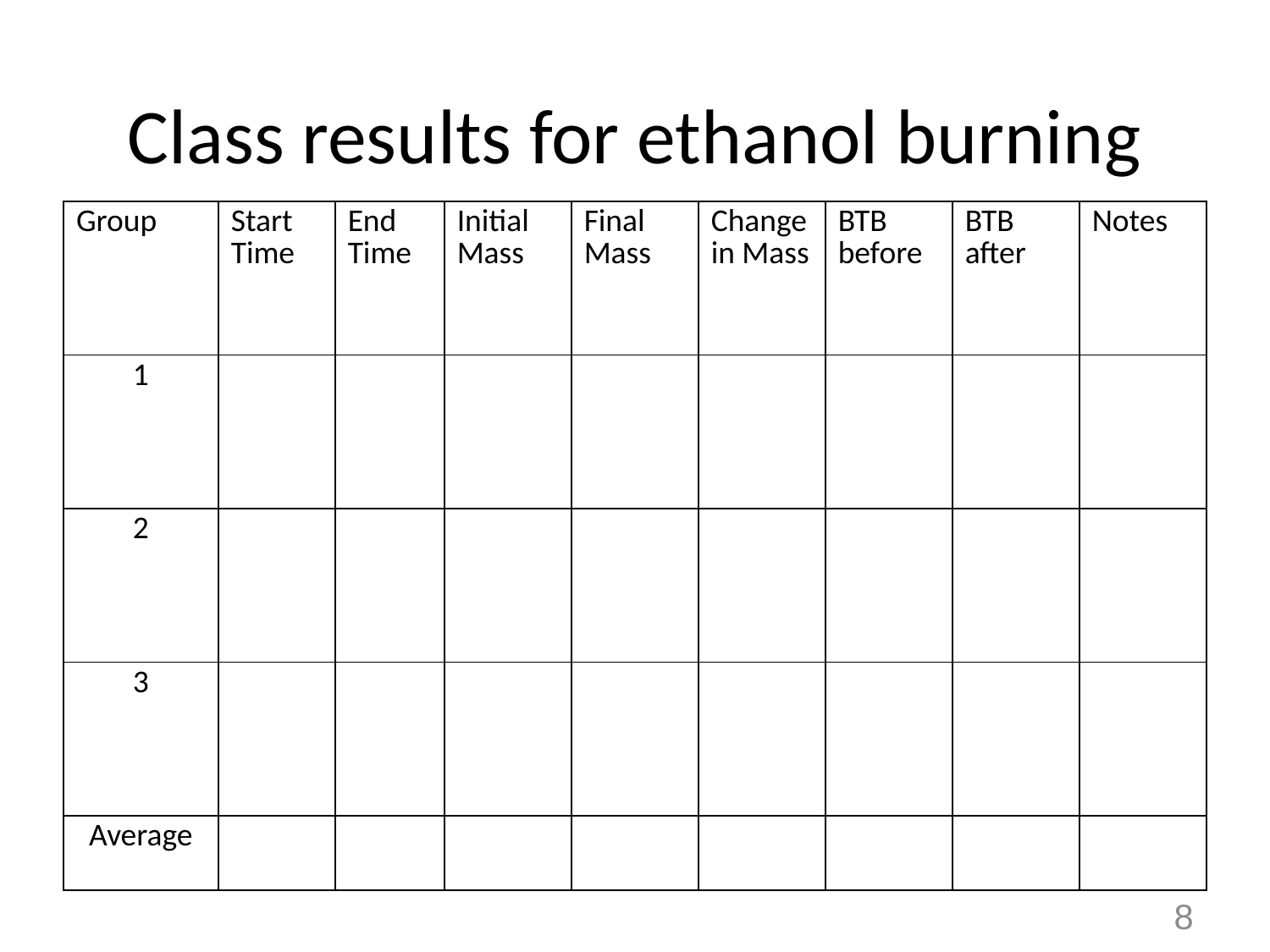

# Class results for ethanol burning
| Group | Start Time | End Time | Initial Mass | Final Mass | Change in Mass | BTB before | BTB after | Notes |
| --- | --- | --- | --- | --- | --- | --- | --- | --- |
| 1 |  |  |  |  |  |  |  |  |
| 2 |  |  |  |  |  |  |  |  |
| 3 |  |  |  |  |  |  |  |  |
| Average |  |  |  |  |  |  |  |  |
8